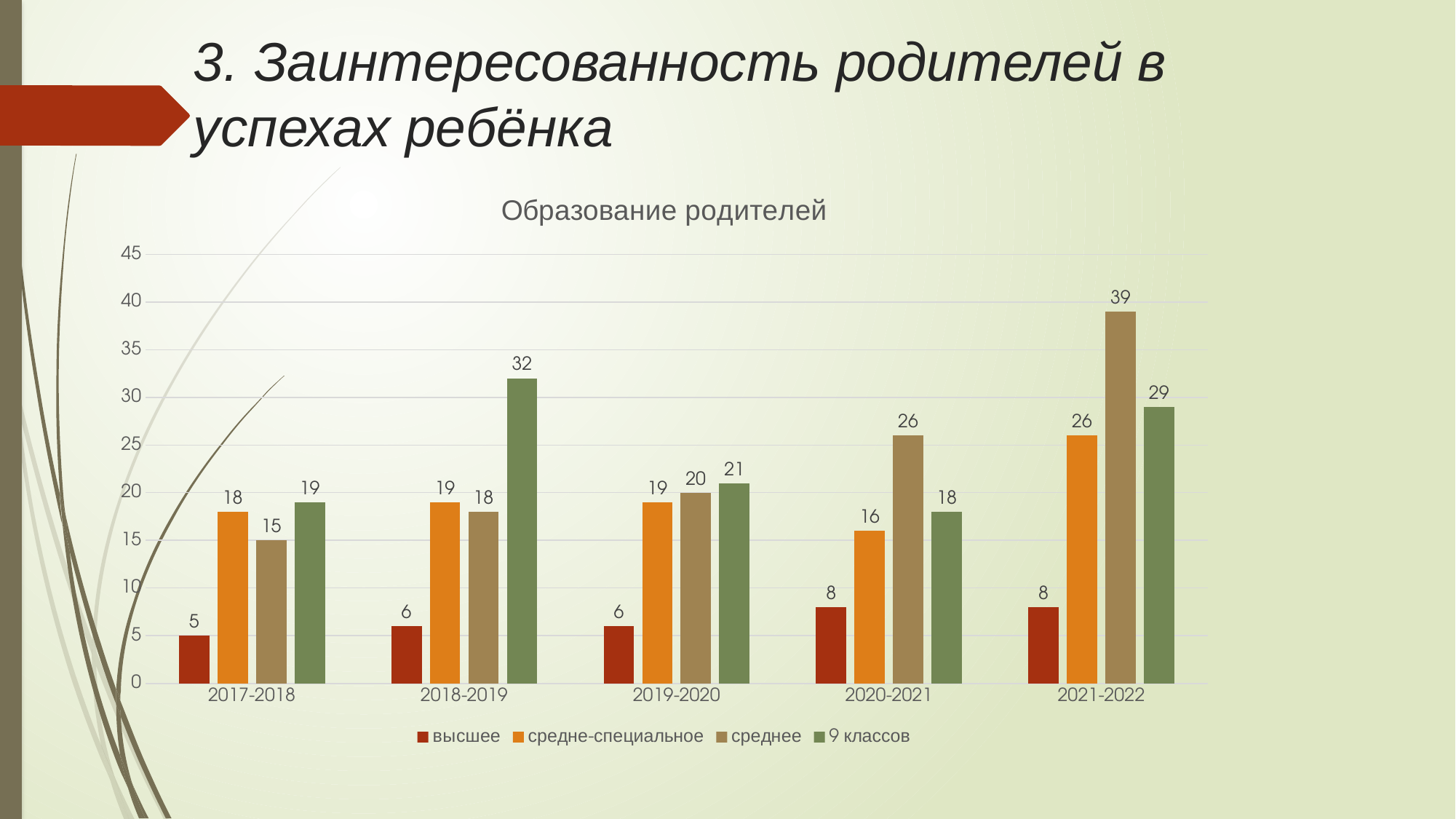

# 3. Заинтересованность родителей в успехах ребёнка

### Chart: Образование родителей

| Category | высшее | средне-специальное | среднее | 9 классов |
|---|---|---|---|---|
| 2017-2018 | 5.0 | 18.0 | 15.0 | 19.0 |
| 2018-2019 | 6.0 | 19.0 | 18.0 | 32.0 |
| 2019-2020 | 6.0 | 19.0 | 20.0 | 21.0 |
| 2020-2021 | 8.0 | 16.0 | 26.0 | 18.0 |
| 2021-2022 | 8.0 | 26.0 | 39.0 | 29.0 |